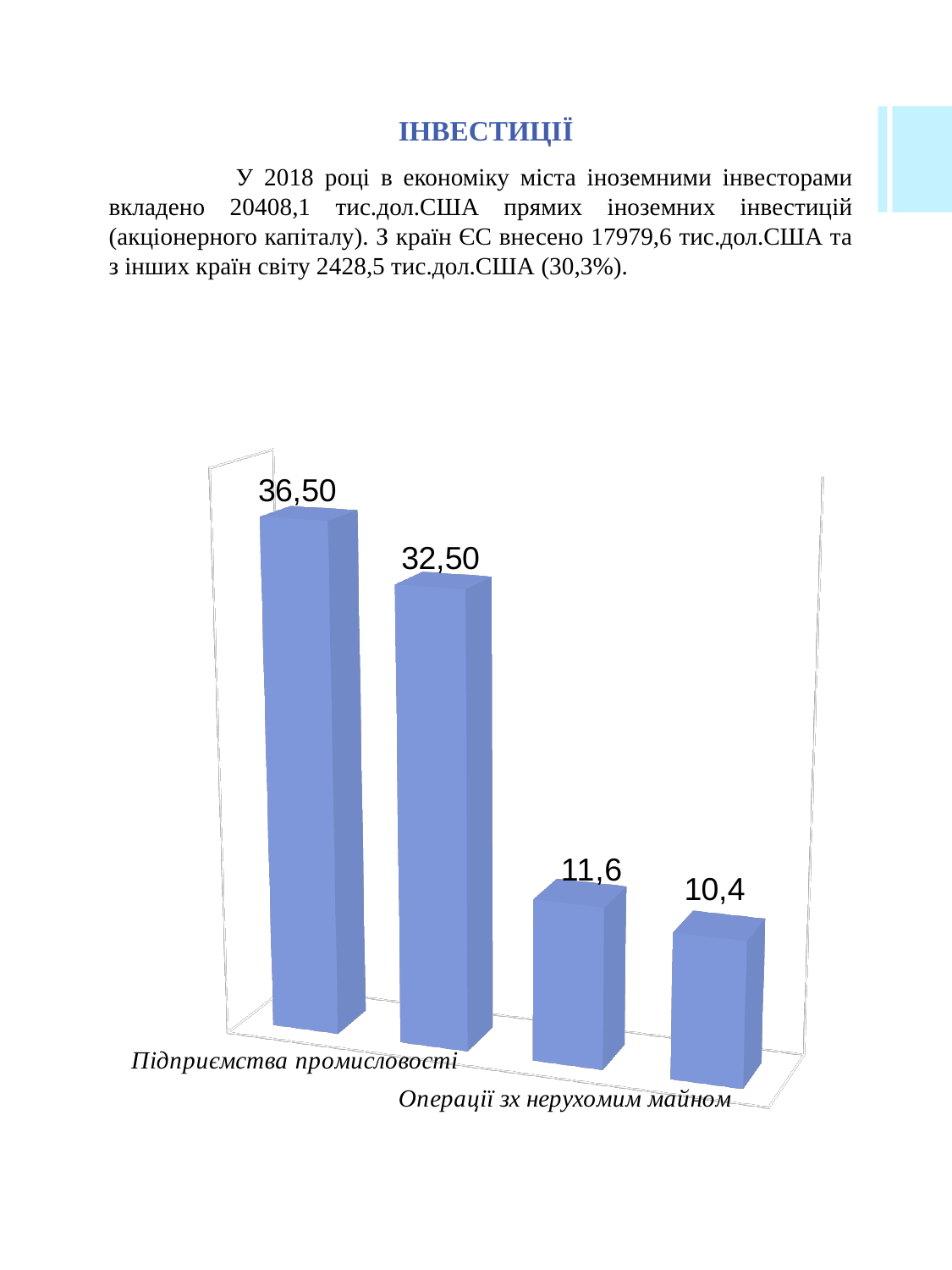

# ІНВЕСТИЦІЇ
	У 2018 році в економіку міста іноземними інвесторами вкладено 20408,1 тис.дол.США прямих іноземних інвестицій (акціонерного капіталу). З країн ЄС внесено 17979,6 тис.дол.США та з інших країн світу 2428,5 тис.дол.США (30,3%).

[unsupported chart]